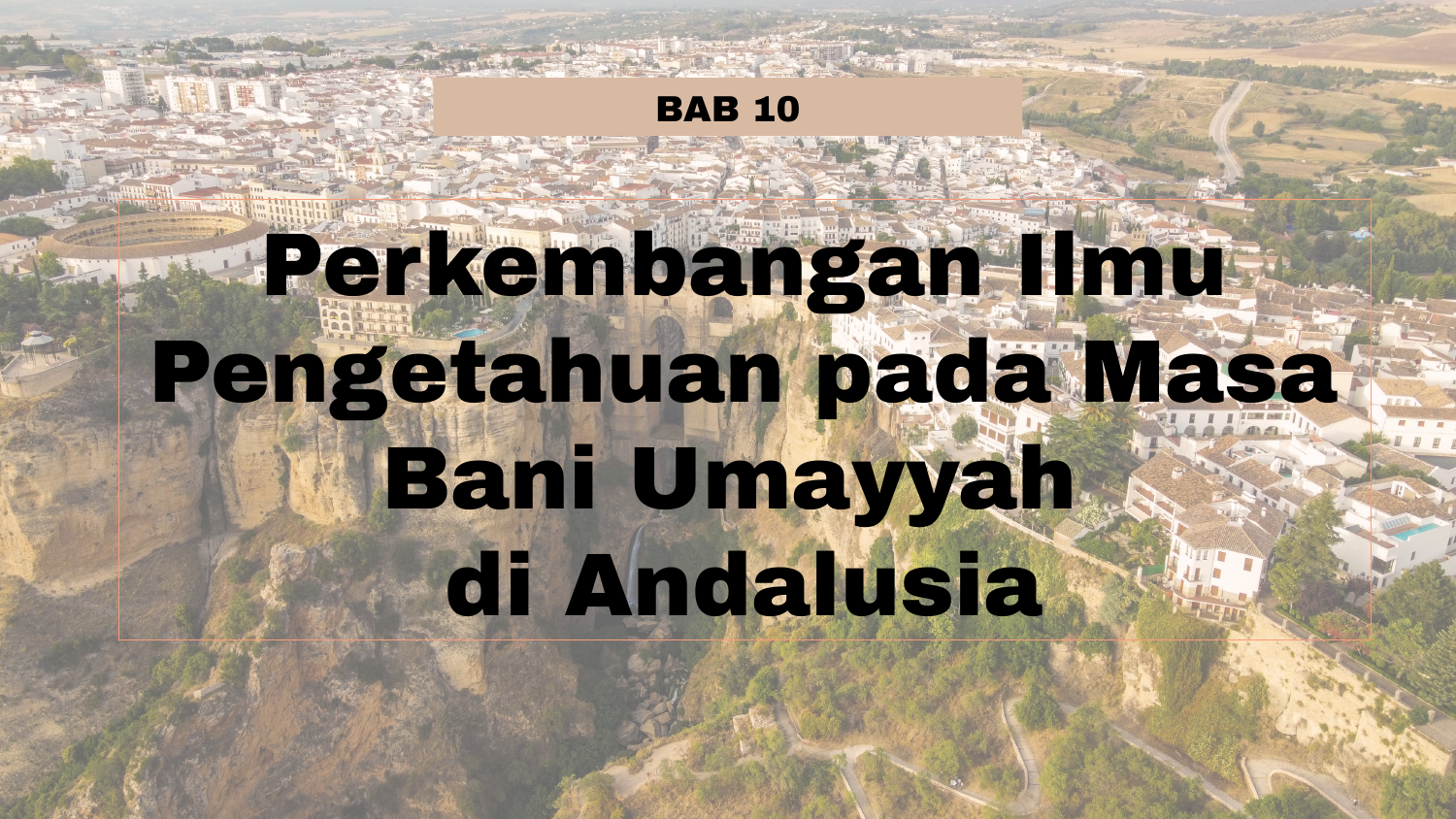

BAB 10
Perkembangan Ilmu Pengetahuan pada Masa Bani Umayyah
di Andalusia